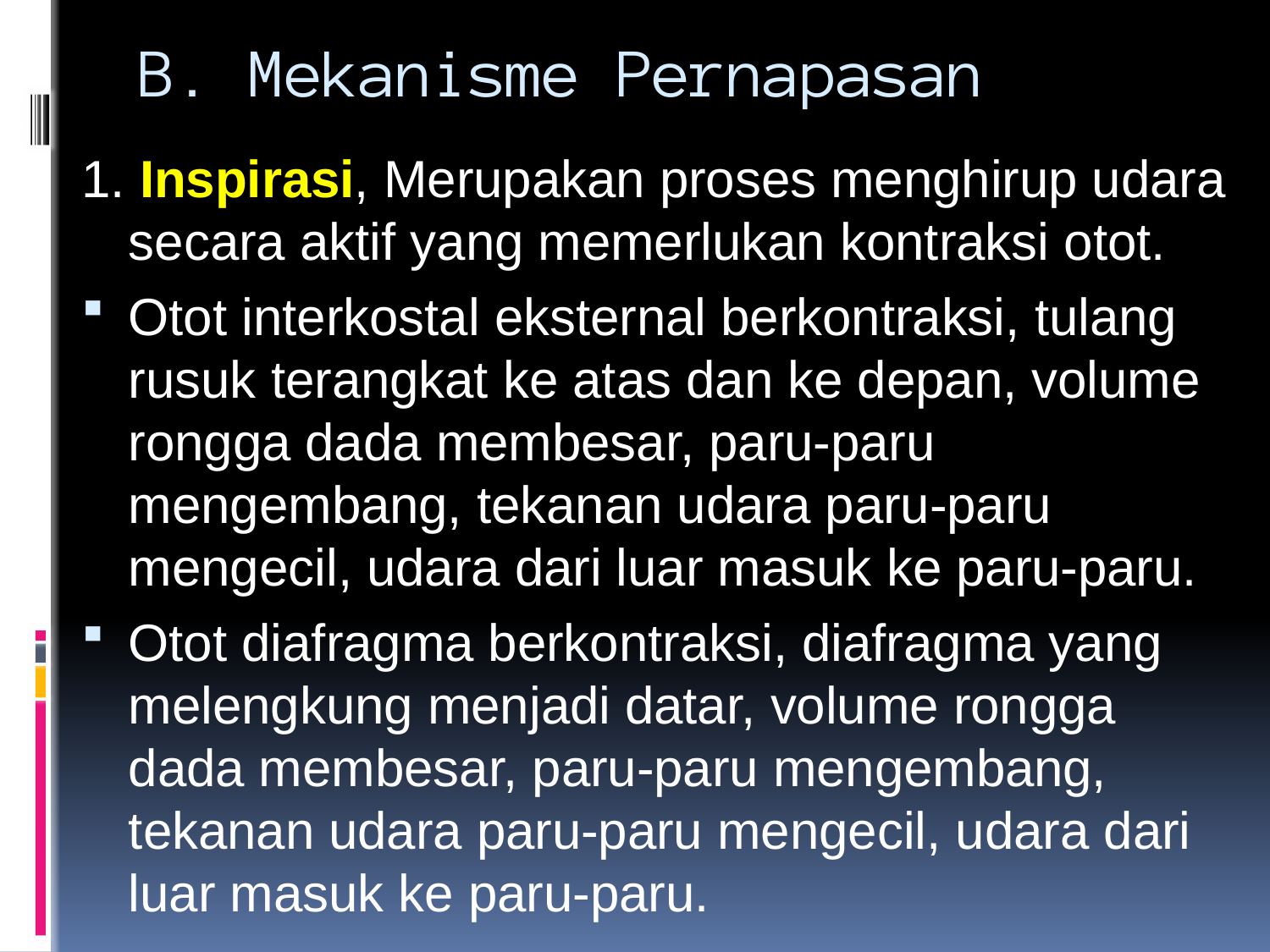

# B. Mekanisme Pernapasan
1. Inspirasi, Merupakan proses menghirup udara secara aktif yang memerlukan kontraksi otot.
Otot interkostal eksternal berkontraksi, tulang rusuk terangkat ke atas dan ke depan, volume rongga dada membesar, paru-paru mengembang, tekanan udara paru-paru mengecil, udara dari luar masuk ke paru-paru.
Otot diafragma berkontraksi, diafragma yang melengkung menjadi datar, volume rongga dada membesar, paru-paru mengembang, tekanan udara paru-paru mengecil, udara dari luar masuk ke paru-paru.